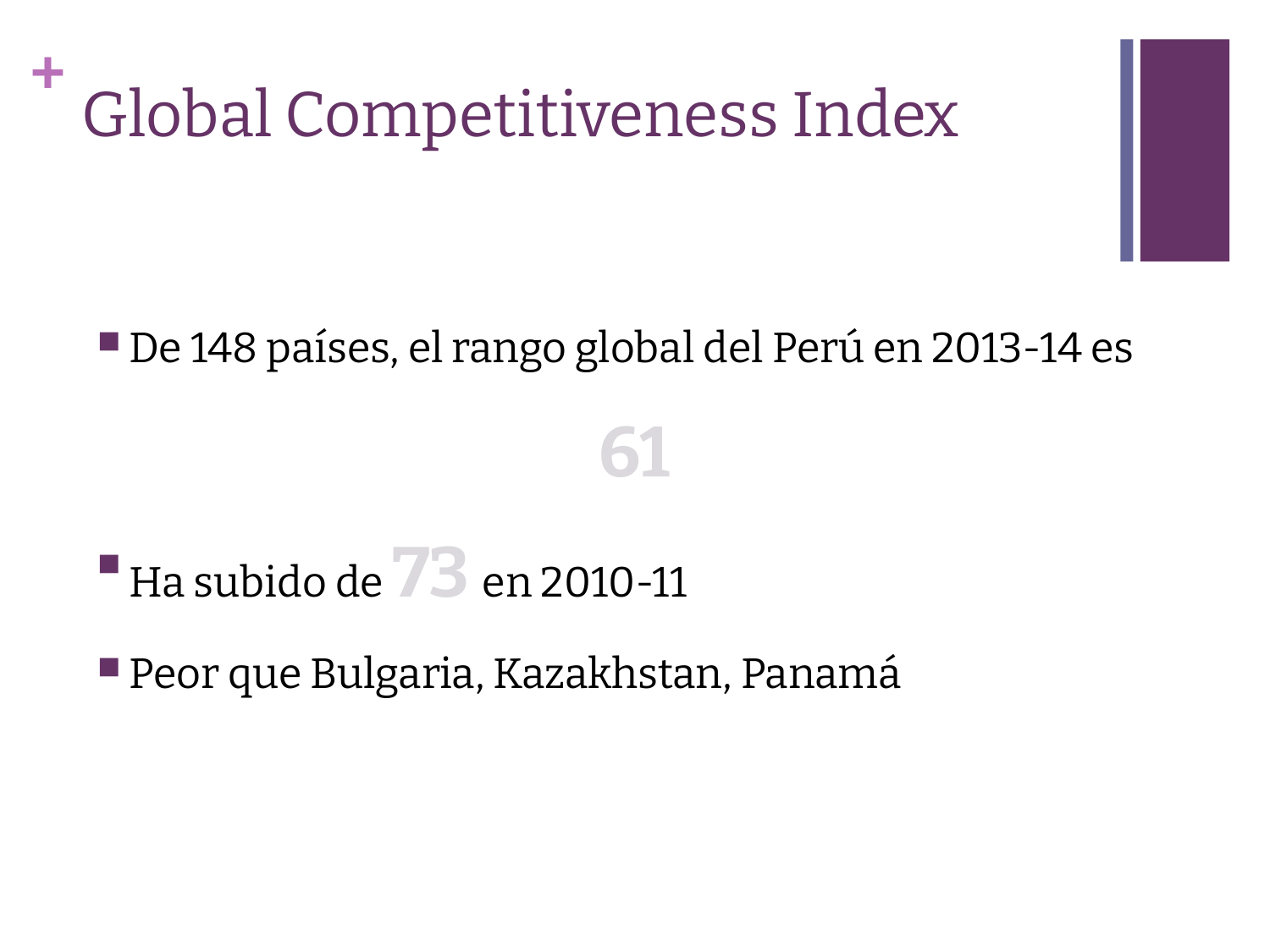

# Global Competitiveness Index
De 148 países, el rango global del Perú en 2013-14 es
61
Ha subido de 73 en 2010-11
Peor que Bulgaria, Kazakhstan, Panamá